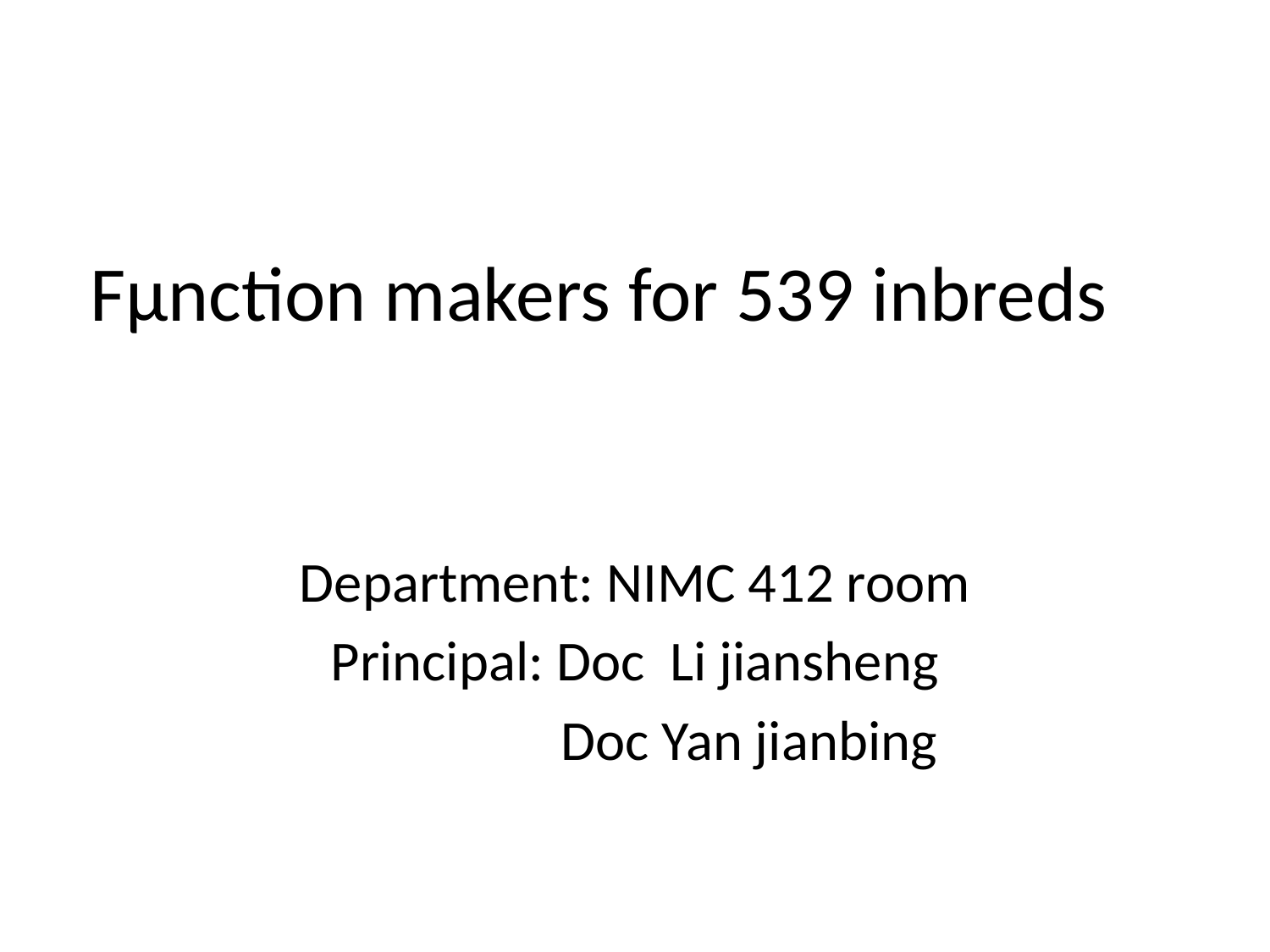

# Fµnction makers for 539 inbreds
Department: NIMC 412 room
Principal: Doc  Li jiansheng
                  Doc Yan jianbing